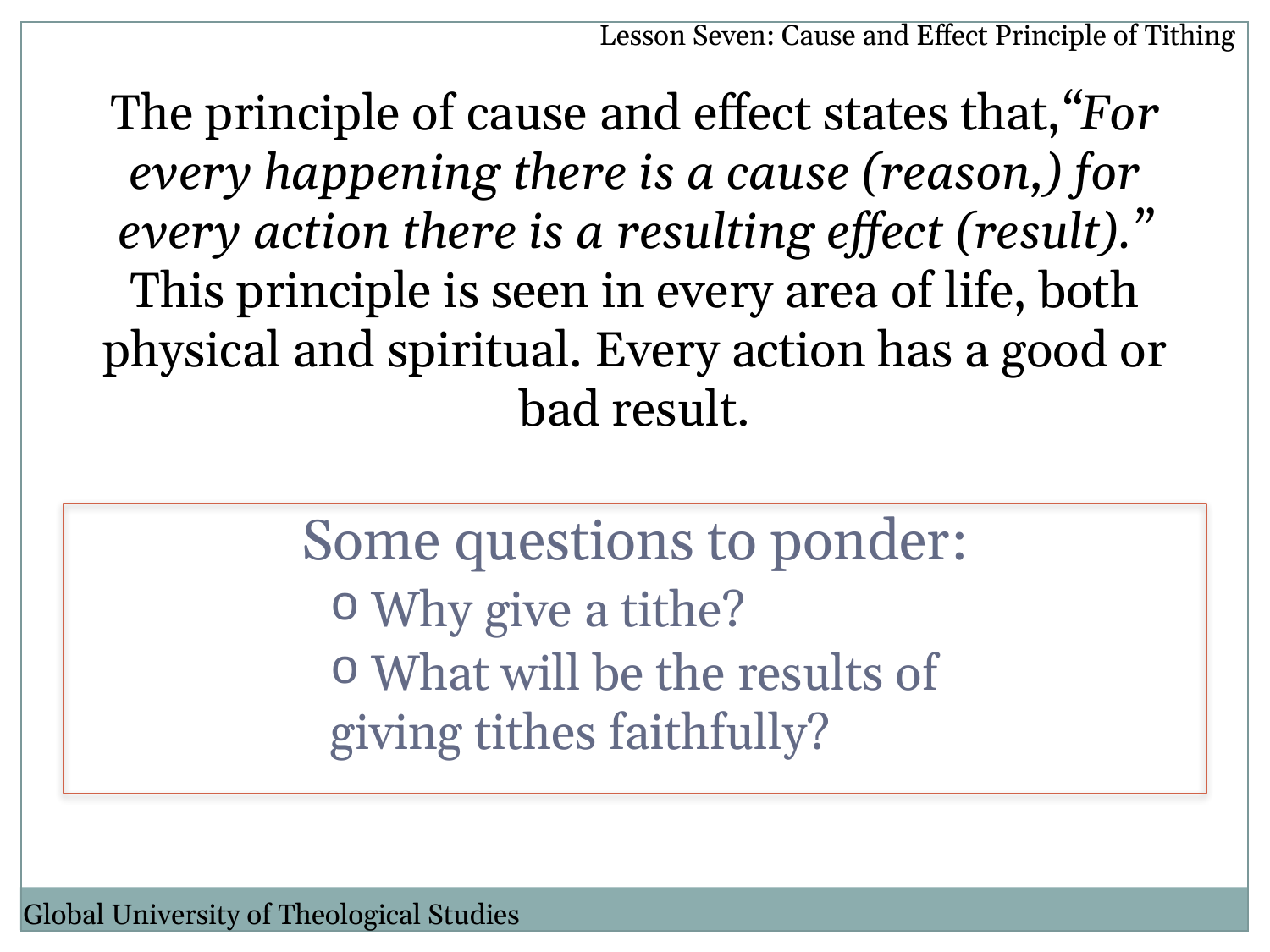

Lesson Seven: Cause and Effect Principle of Tithing
The principle of cause and effect states that,“For every happening there is a cause (reason,) for every action there is a resulting effect (result).” This principle is seen in every area of life, both physical and spiritual. Every action has a good or bad result.
Some questions to ponder:

 Why give a tithe?
 What will be the results of giving tithes faithfully?
Global University of Theological Studies